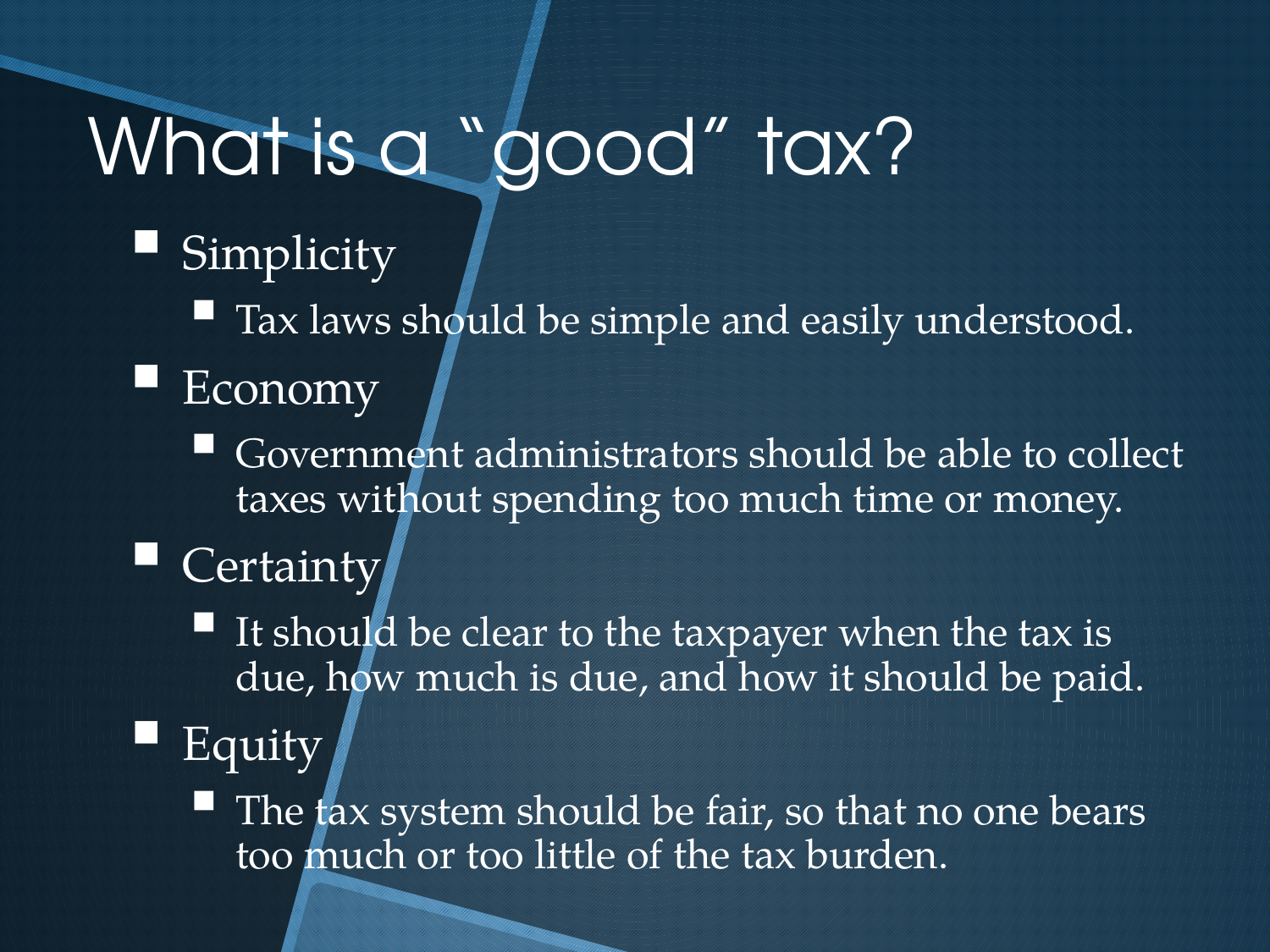

# What is a “good” tax?
Simplicity
Tax laws should be simple and easily understood.
Economy
Government administrators should be able to collect taxes without spending too much time or money.
Certainty
It should be clear to the taxpayer when the tax is due, how much is due, and how it should be paid.
Equity
The tax system should be fair, so that no one bears too much or too little of the tax burden.